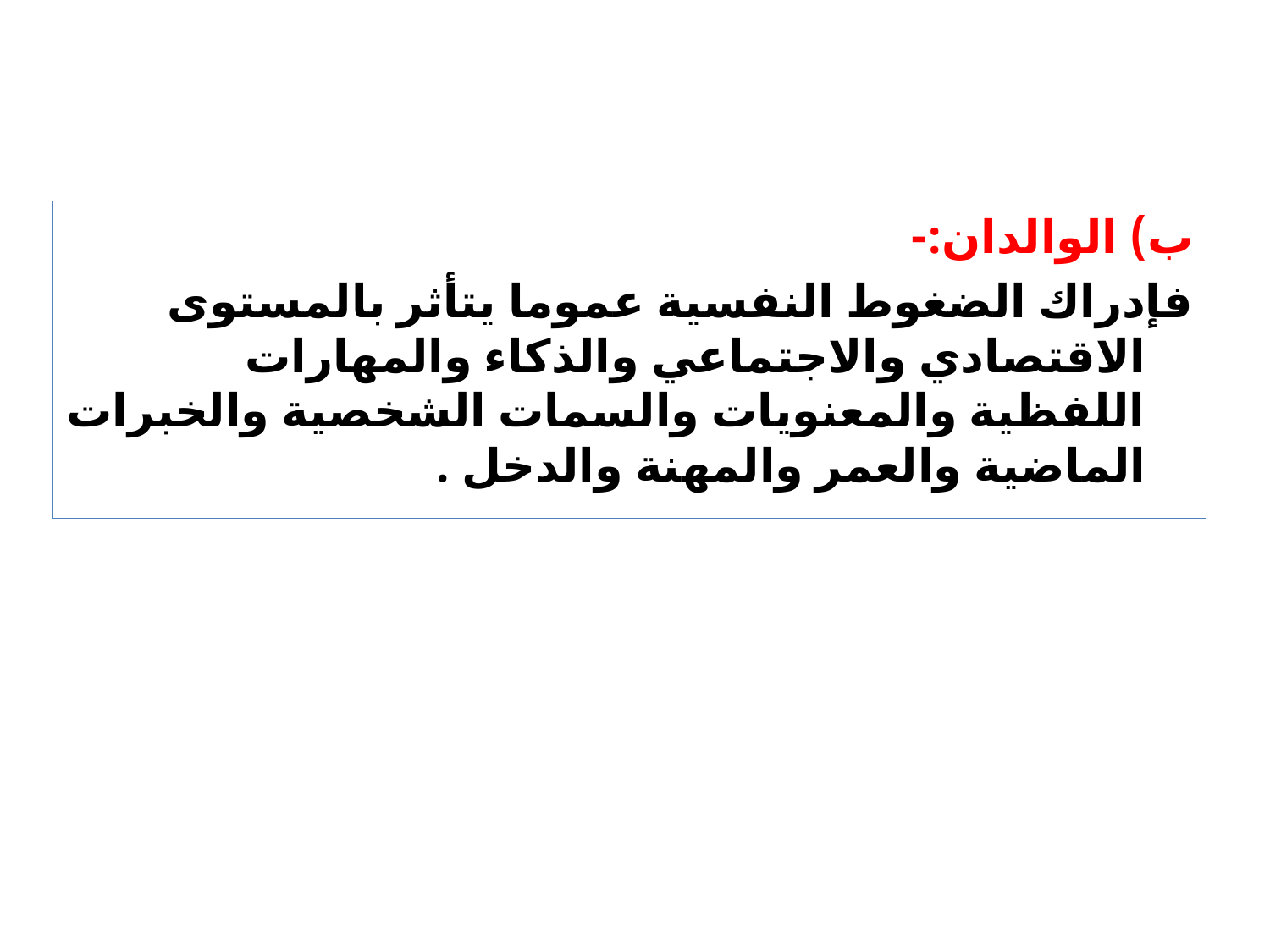

ب) الوالدان:-
فإدراك الضغوط النفسية عموما يتأثر بالمستوى الاقتصادي والاجتماعي والذكاء والمهارات اللفظية والمعنويات والسمات الشخصية والخبرات الماضية والعمر والمهنة والدخل .